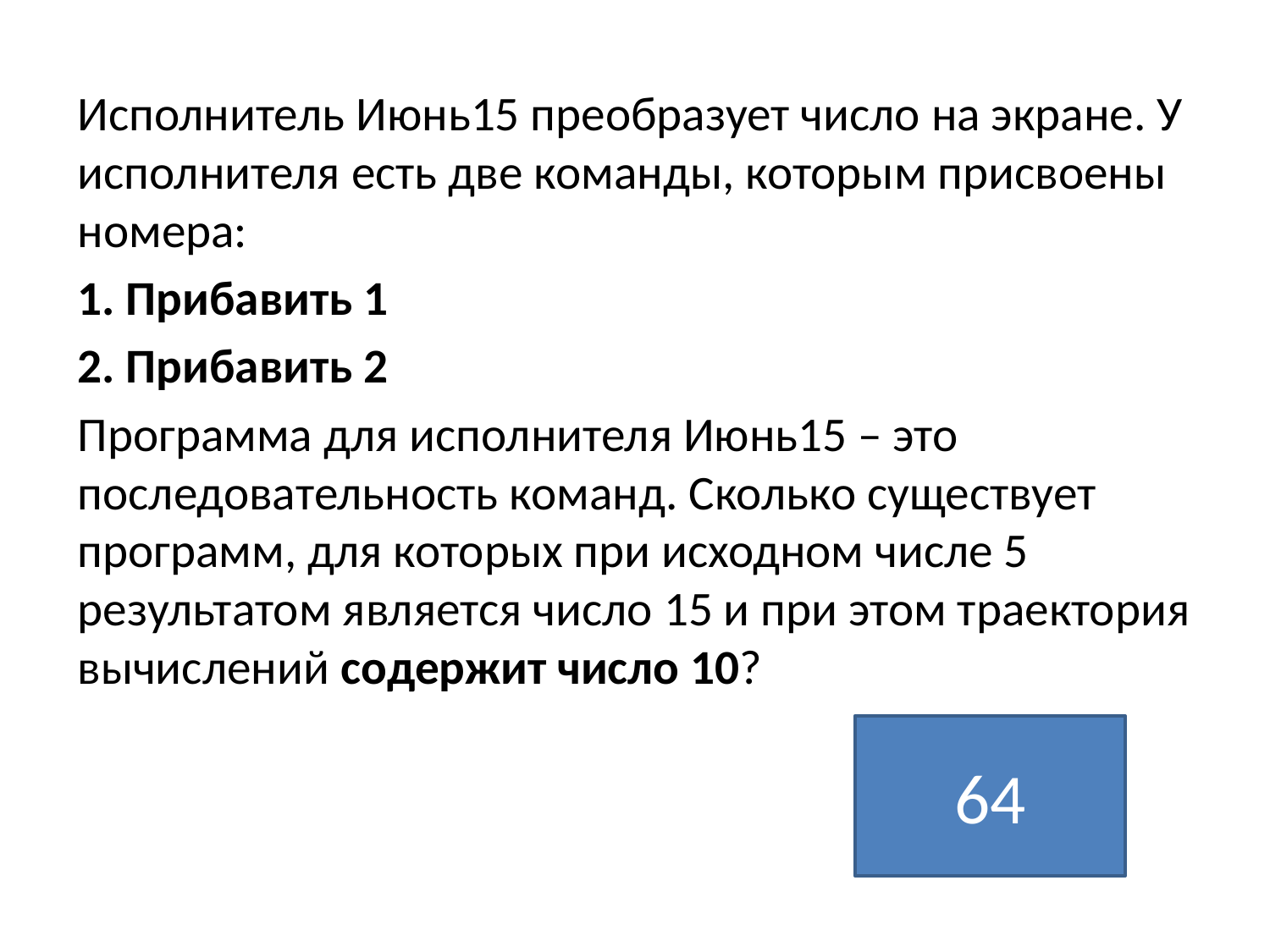

Исполнитель Июнь15 преобразует число на экране. У исполнителя есть две команды, которым присвоены номера:
1. Прибавить 1
2. Прибавить 2
Программа для исполнителя Июнь15 – это последовательность команд. Сколько существует программ, для которых при исходном числе 5 результатом является число 15 и при этом траектория вычислений содержит число 10?

64